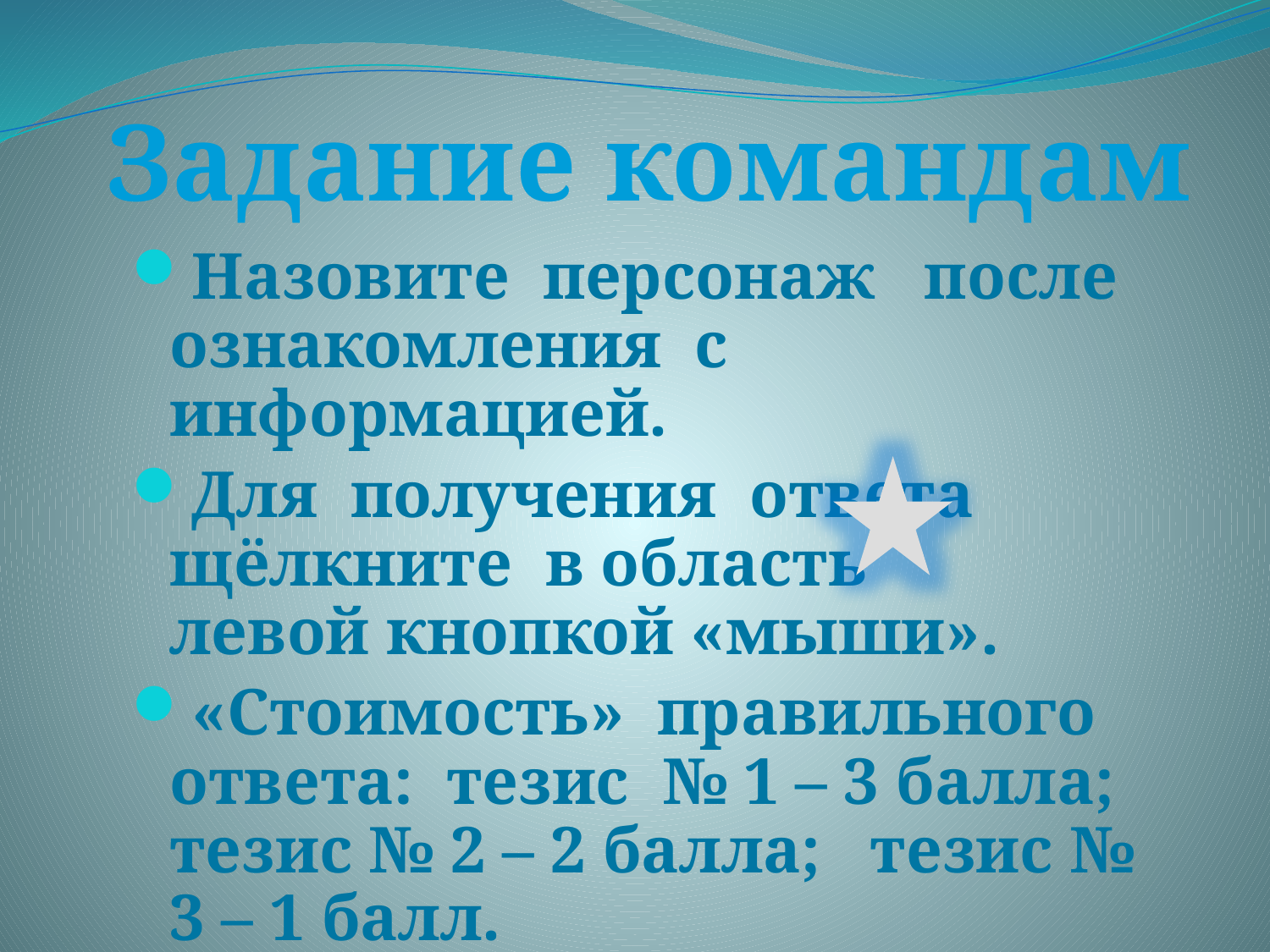

Задание командам
Назовите  персонаж   после   ознакомления  с  информацией.
Для  получения  ответа щёлкните  в область            левой кнопкой «мыши».
«Стоимость»  правильного  ответа:  тезис  № 1 – 3 балла; тезис № 2 – 2 балла;   тезис № 3 – 1 балл.